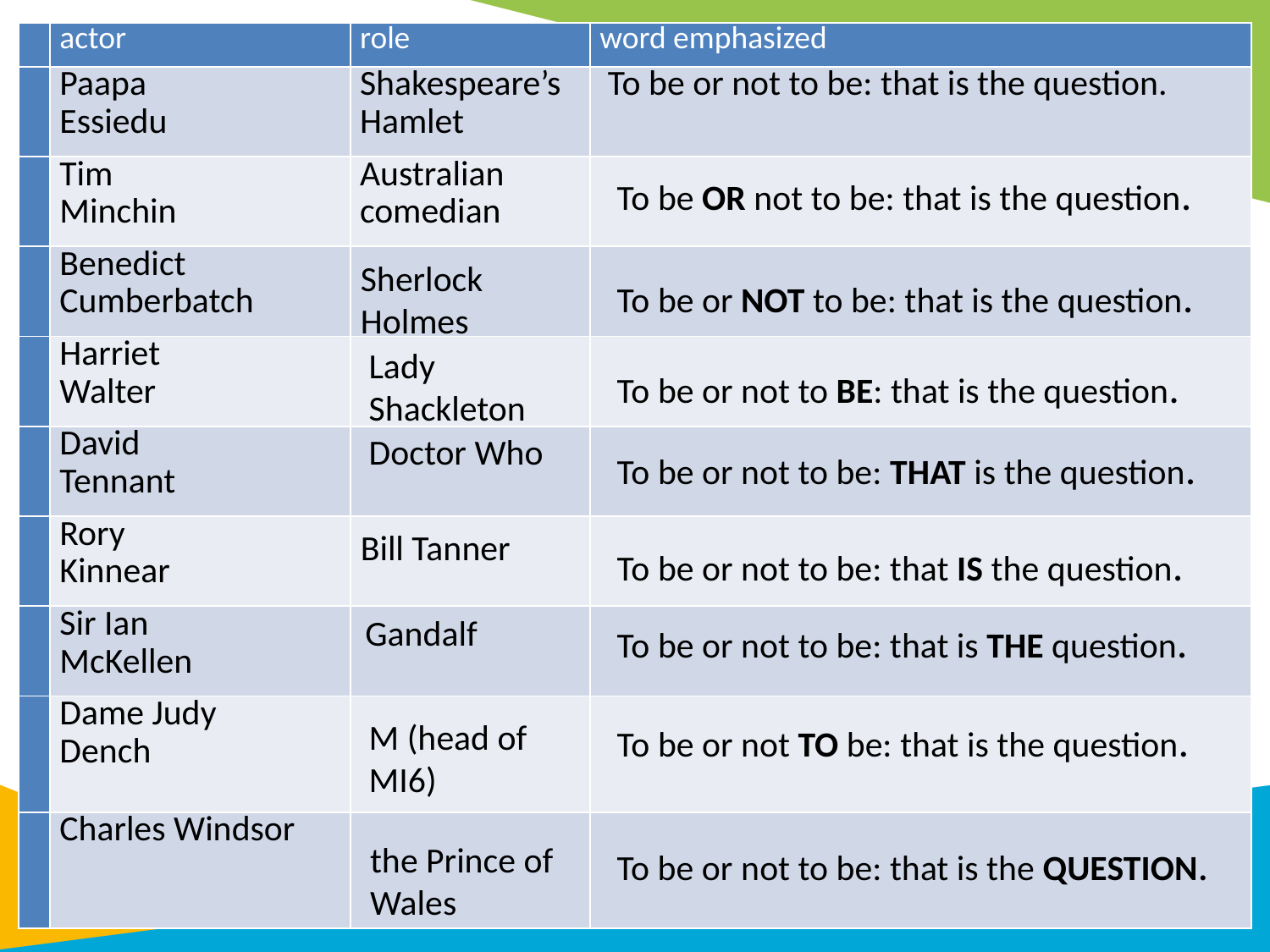

|  | actor | role | word emphasized |
| --- | --- | --- | --- |
|  | Paapa Essiedu | Shakespeare’s Hamlet | To be or not to be: that is the question. |
|  | Tim Minchin | Australian comedian |  |
|  | Benedict Cumberbatch |  |  |
|  | Harriet Walter |  |  |
|  | David Tennant |  |  |
|  | Rory Kinnear |  |  |
|  | Sir Ian McKellen |  |  |
|  | Dame Judy Dench |  |  |
|  | Charles Windsor |  |  |
To be OR not to be: that is the question.
Sherlock Holmes
To be or NOT to be: that is the question.
Lady Shackleton
To be or not to BE: that is the question.
Doctor Who
To be or not to be: THAT is the question.
Bill Tanner
To be or not to be: that IS the question.
Gandalf
To be or not to be: that is THE question.
M (head of MI6)
To be or not TO be: that is the question.
the Prince of Wales
To be or not to be: that is the QUESTION.